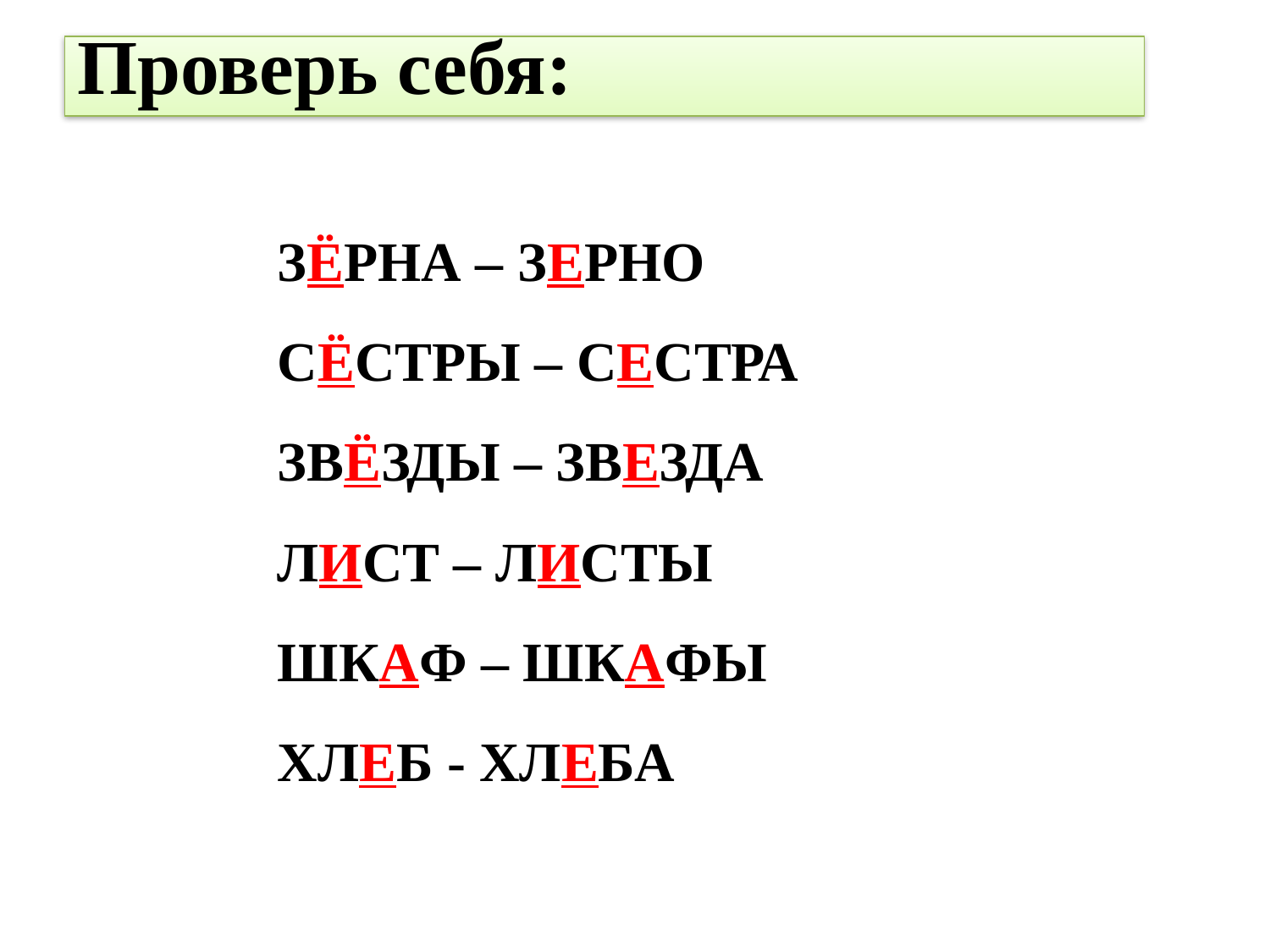

Проверь себя:
# Зёрна – зерно сёстры – сестра звёзды – звезда лист – листы шкаф – шкафы хлеб - хлеба